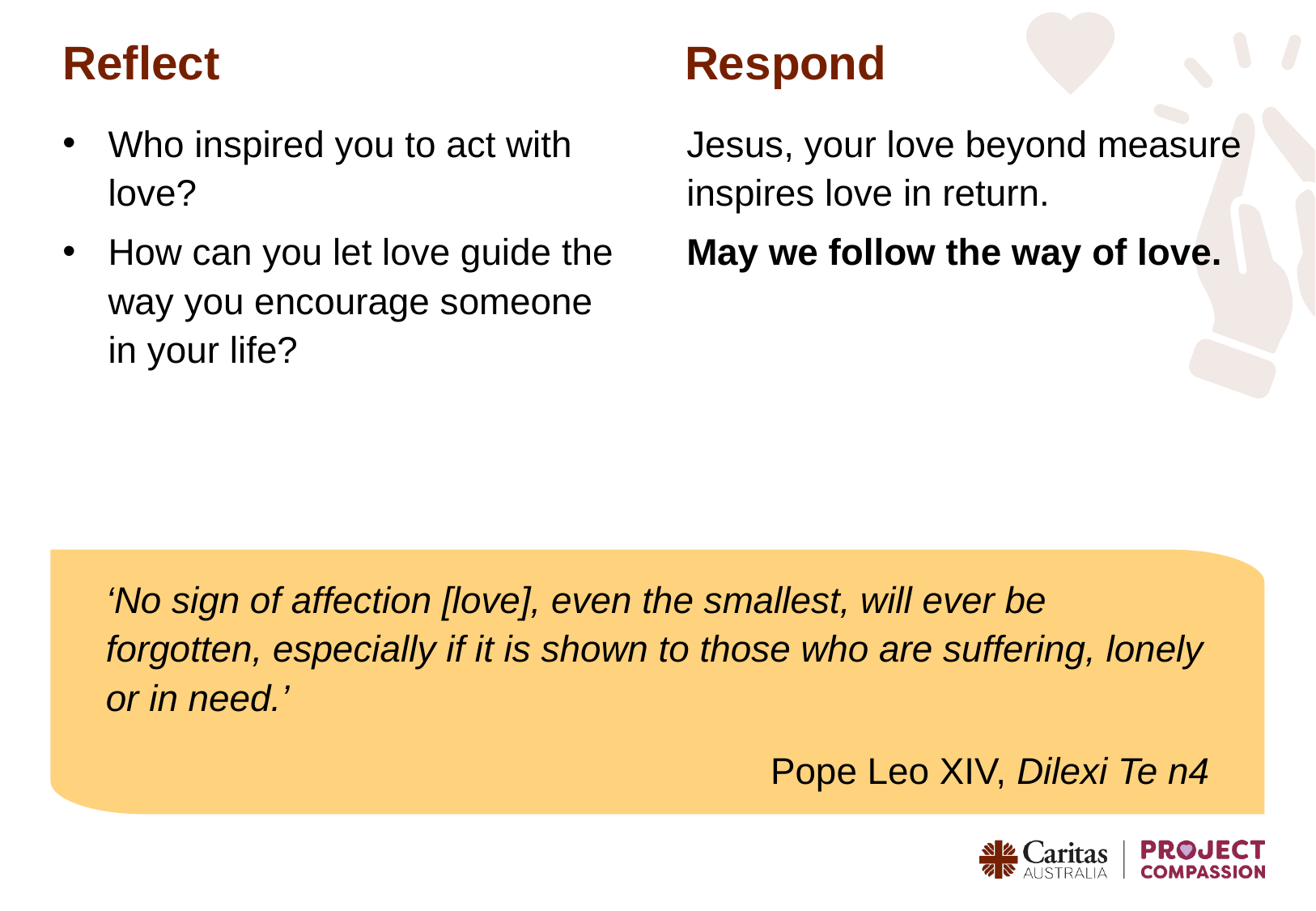

Reflect
Respond
Jesus, your love beyond measure inspires love in return.
May we follow the way of love.

Who inspired you to act with love?
How can you let love guide the way you encourage someone in your life?
‘No sign of affection [love], even the smallest, will ever be forgotten, especially if it is shown to those who are suffering, lonely or in need.’
Pope Leo XIV, Dilexi Te n4